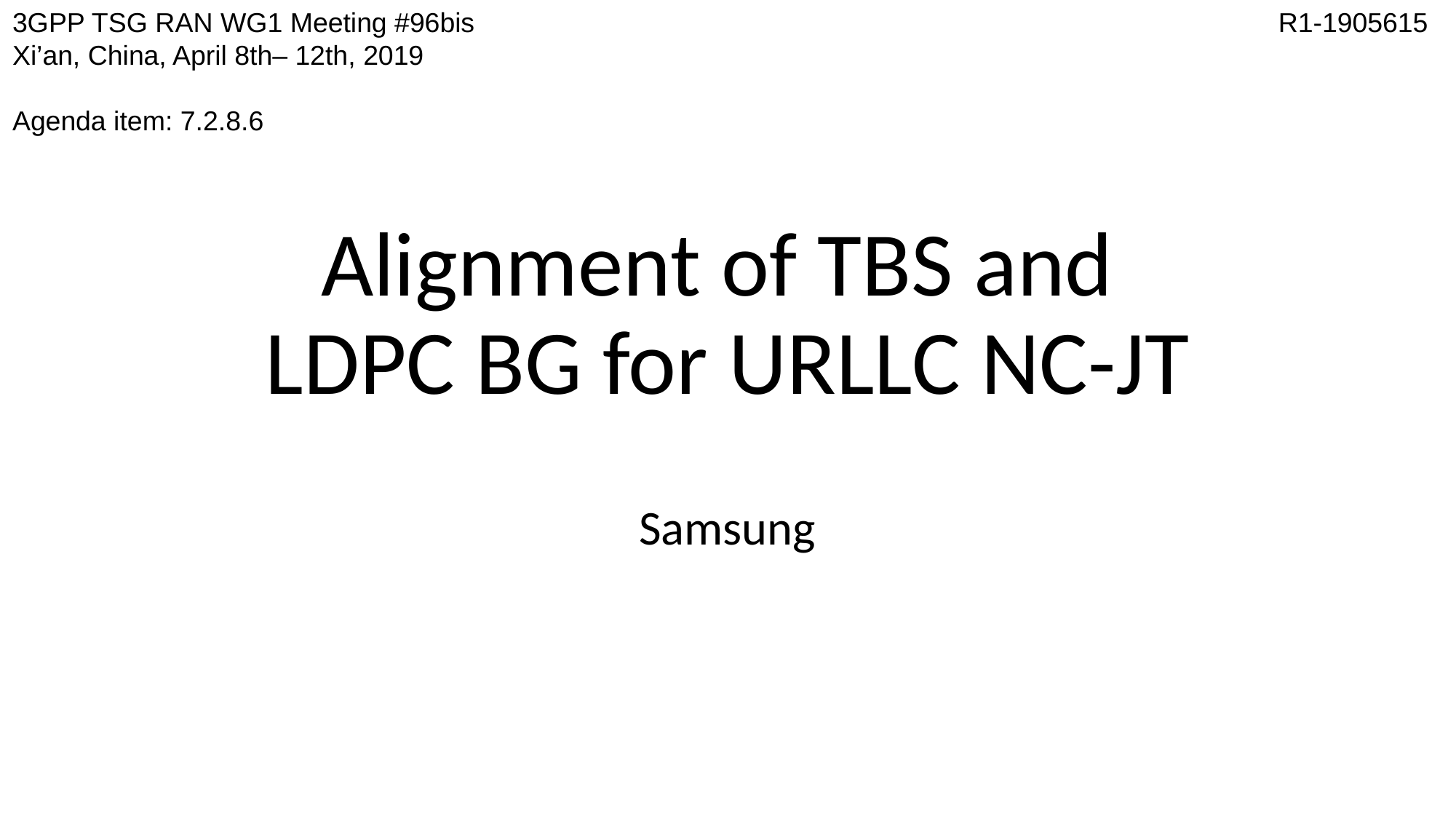

3GPP TSG RAN WG1 Meeting #96bis
Xi’an, China, April 8th– 12th, 2019

Agenda item: 7.2.8.6
R1-1905615
# Alignment of TBS and LDPC BG for URLLC NC-JT
Samsung